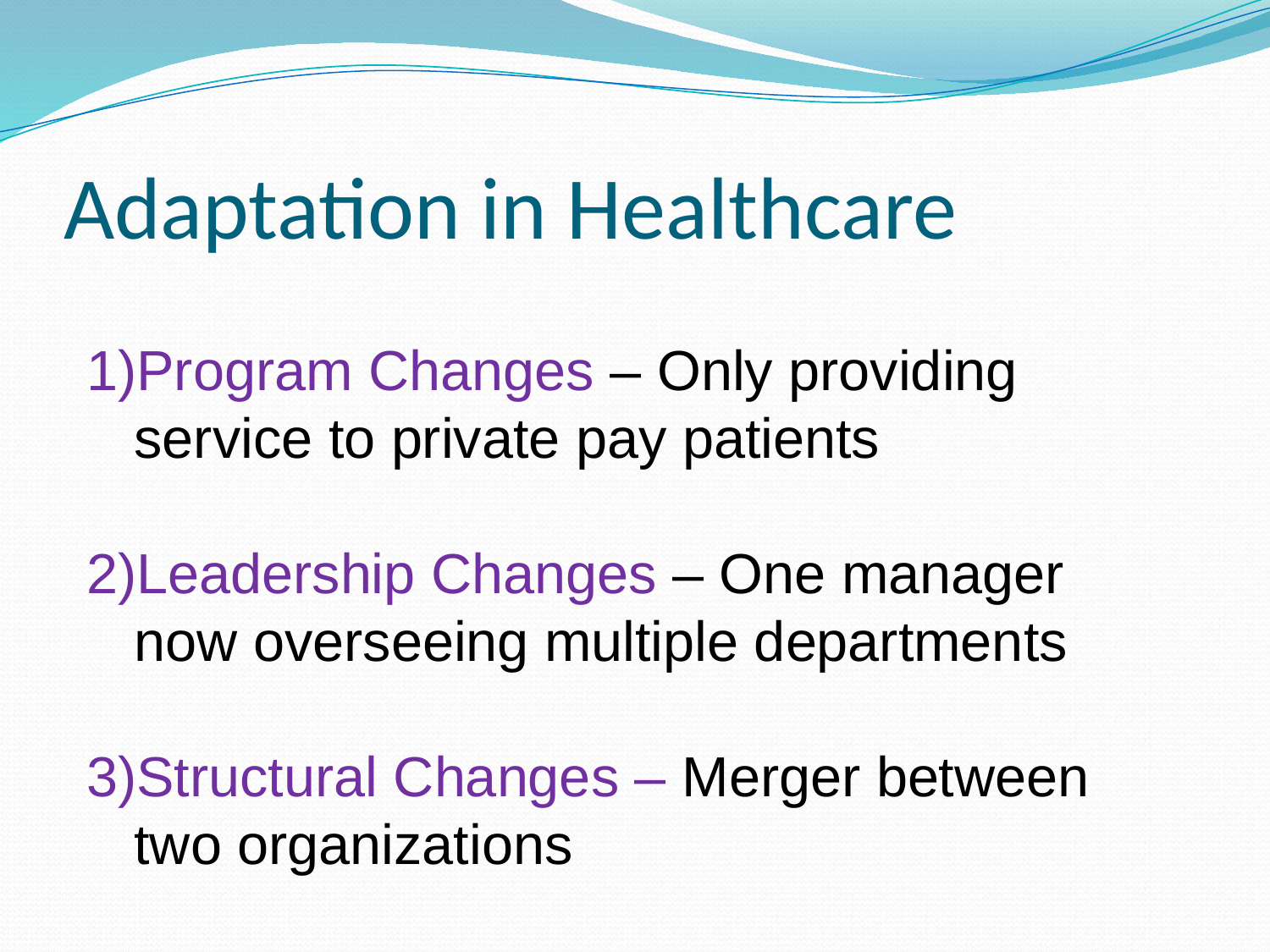

# Adaptation in Healthcare
Program Changes – Only providing service to private pay patients

Leadership Changes – One manager now overseeing multiple departments

Structural Changes – Merger between two organizations